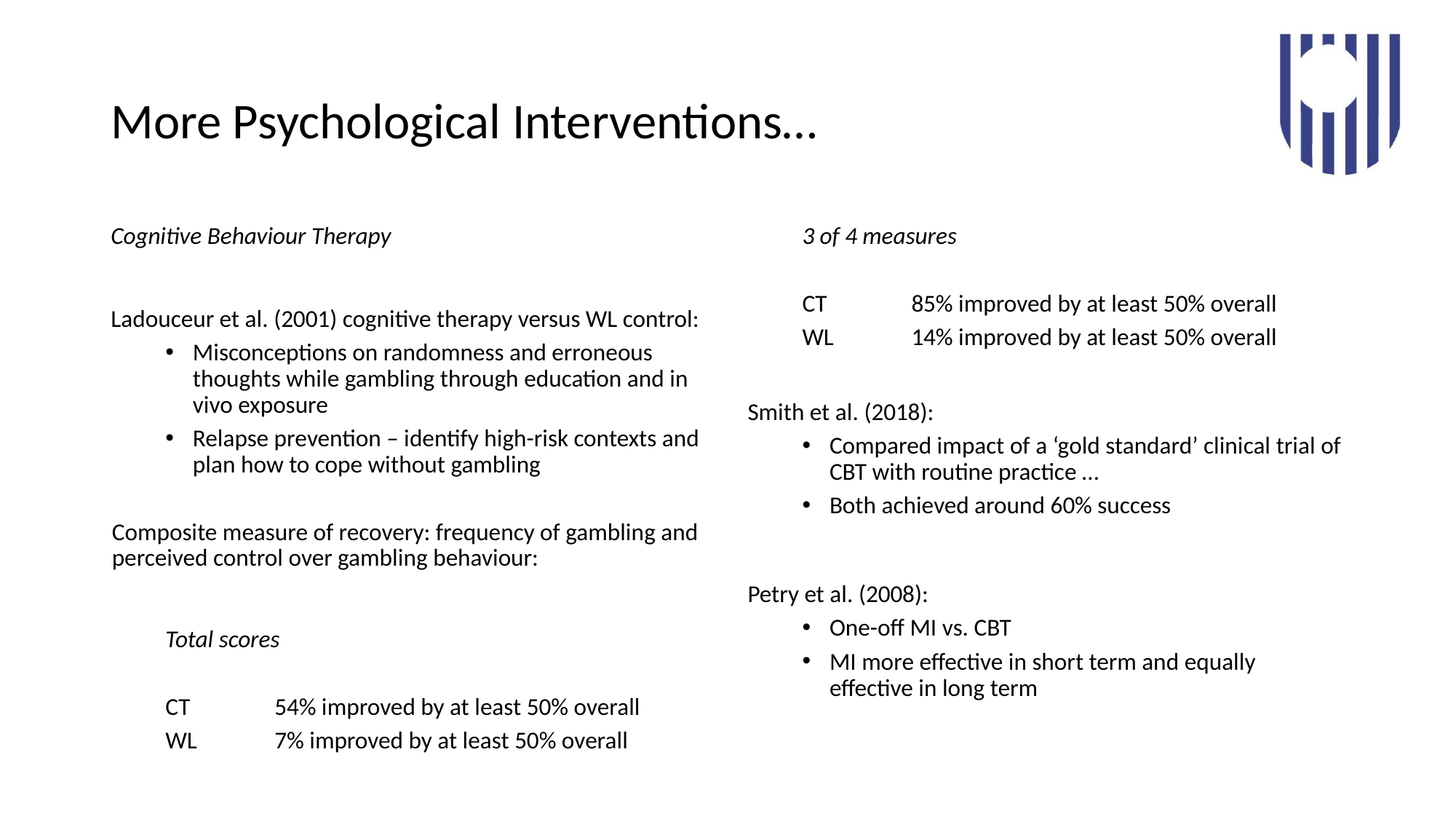

# More Psychological Interventions…
Cognitive Behaviour Therapy

Ladouceur et al. (2001) cognitive therapy versus WL control:
Misconceptions on randomness and erroneous thoughts while gambling through education and in vivo exposure
Relapse prevention – identify high-risk contexts and plan how to cope without gambling

Composite measure of recovery: frequency of gambling and perceived control over gambling behaviour:

Total scores

CT	54% improved by at least 50% overall
WL	7% improved by at least 50% overall

3 of 4 measures

CT	85% improved by at least 50% overall
WL	14% improved by at least 50% overall

Smith et al. (2018):
Compared impact of a ‘gold standard’ clinical trial of CBT with routine practice …
Both achieved around 60% success

Petry et al. (2008):
One-off MI vs. CBT
MI more effective in short term and equally effective in long term